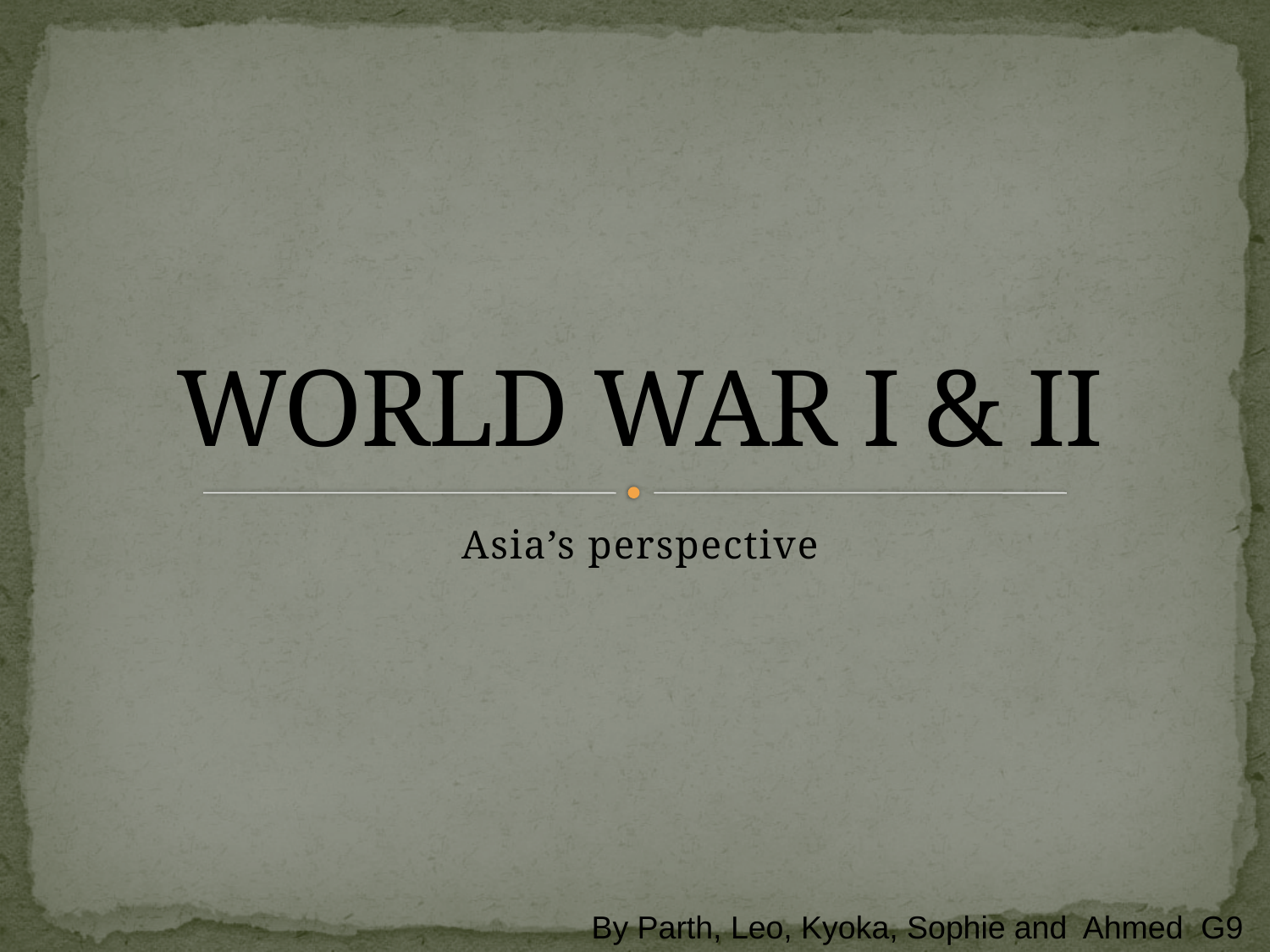

# WORLD WAR I & II
Asia’s perspective
By Parth, Leo, Kyoka, Sophie and  Ahmed  G9